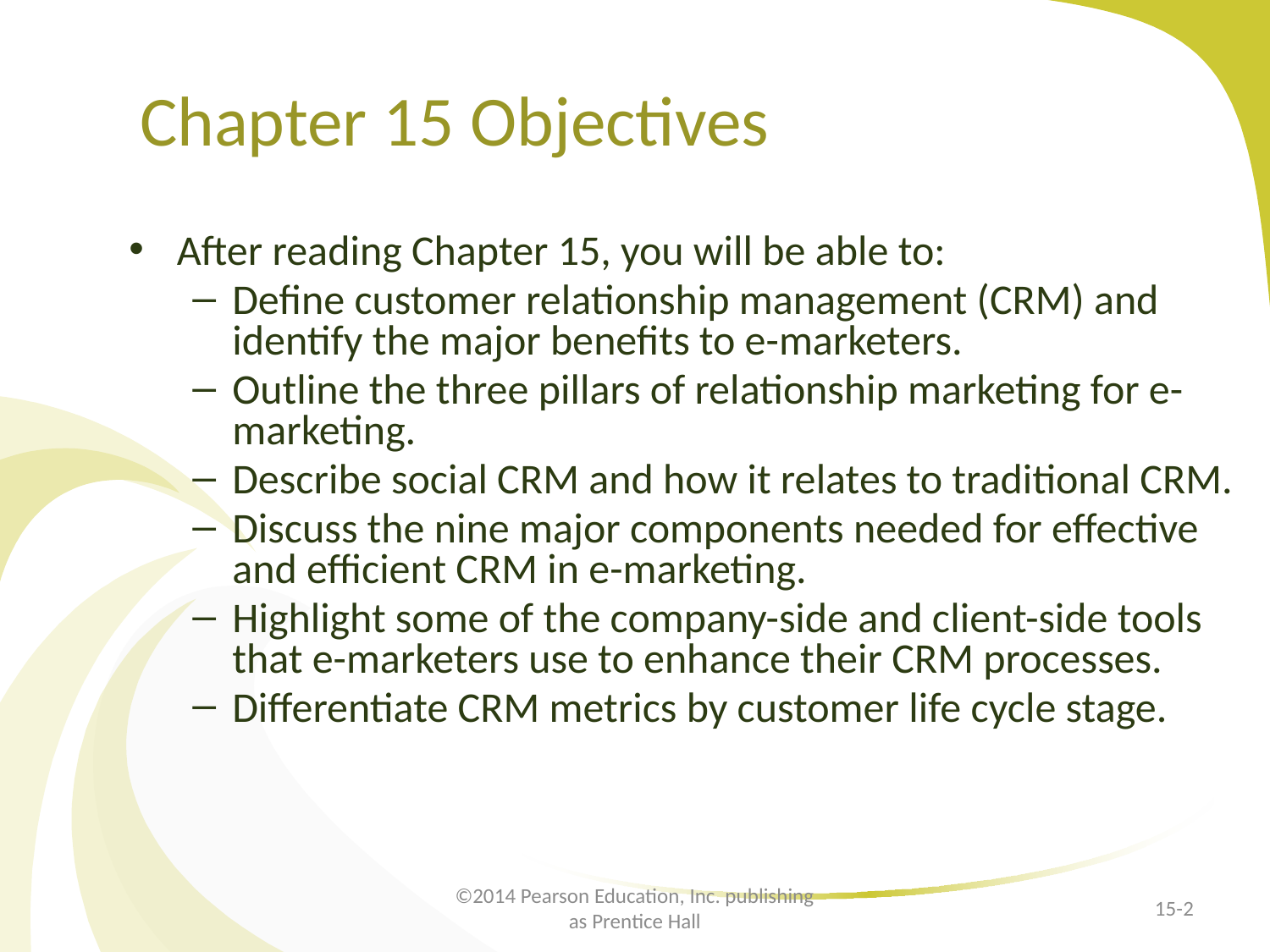

# Chapter 15 Objectives
After reading Chapter 15, you will be able to:
Define customer relationship management (CRM) and identify the major benefits to e-marketers.
Outline the three pillars of relationship marketing for e-marketing.
Describe social CRM and how it relates to traditional CRM.
Discuss the nine major components needed for effective and efficient CRM in e-marketing.
Highlight some of the company-side and client-side tools that e-marketers use to enhance their CRM processes.
Differentiate CRM metrics by customer life cycle stage.

©2014 Pearson Education, Inc. publishing as Prentice Hall
15-2